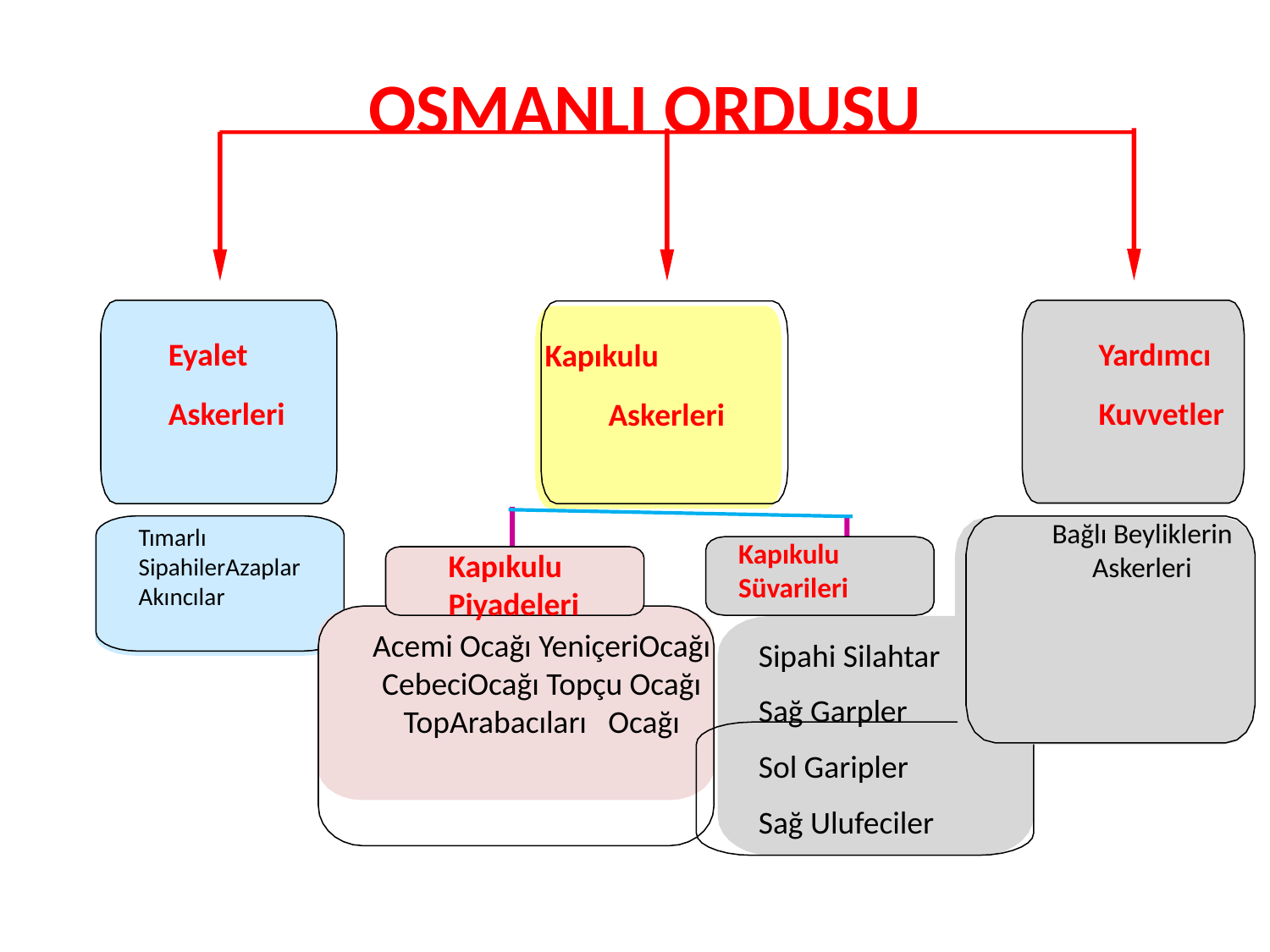

OSMANLI ORDUSU

Eyalet
Askerleri
Yardımcı
Kuvvetler
Kapıkulu
Askerleri

Tımarlı SipahilerAzaplar Akıncılar

Bağlı Beyliklerin Askerleri

Kapıkulu Süvarileri

Kapıkulu Piyadeleri

Acemi Ocağı YeniçeriOcağı CebeciOcağı Topçu Ocağı TopArabacıları   Ocağı

Sipahi Silahtar
Sağ Garpler
Sol Garipler
Sağ Ulufeciler